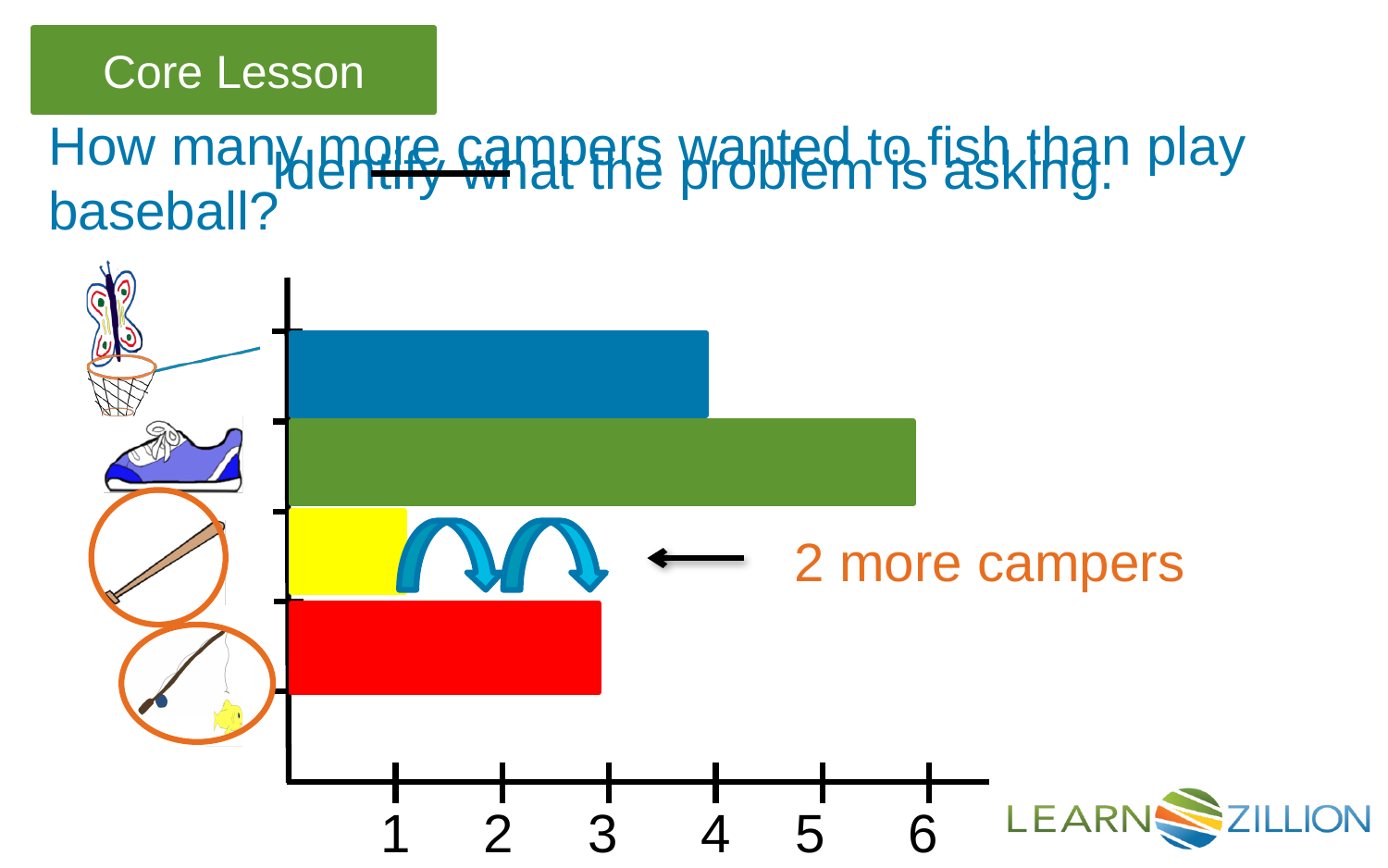

How many more campers wanted to fish than play baseball?
Identify what the problem is asking.

1
2
3
4
5
6

2 more campers